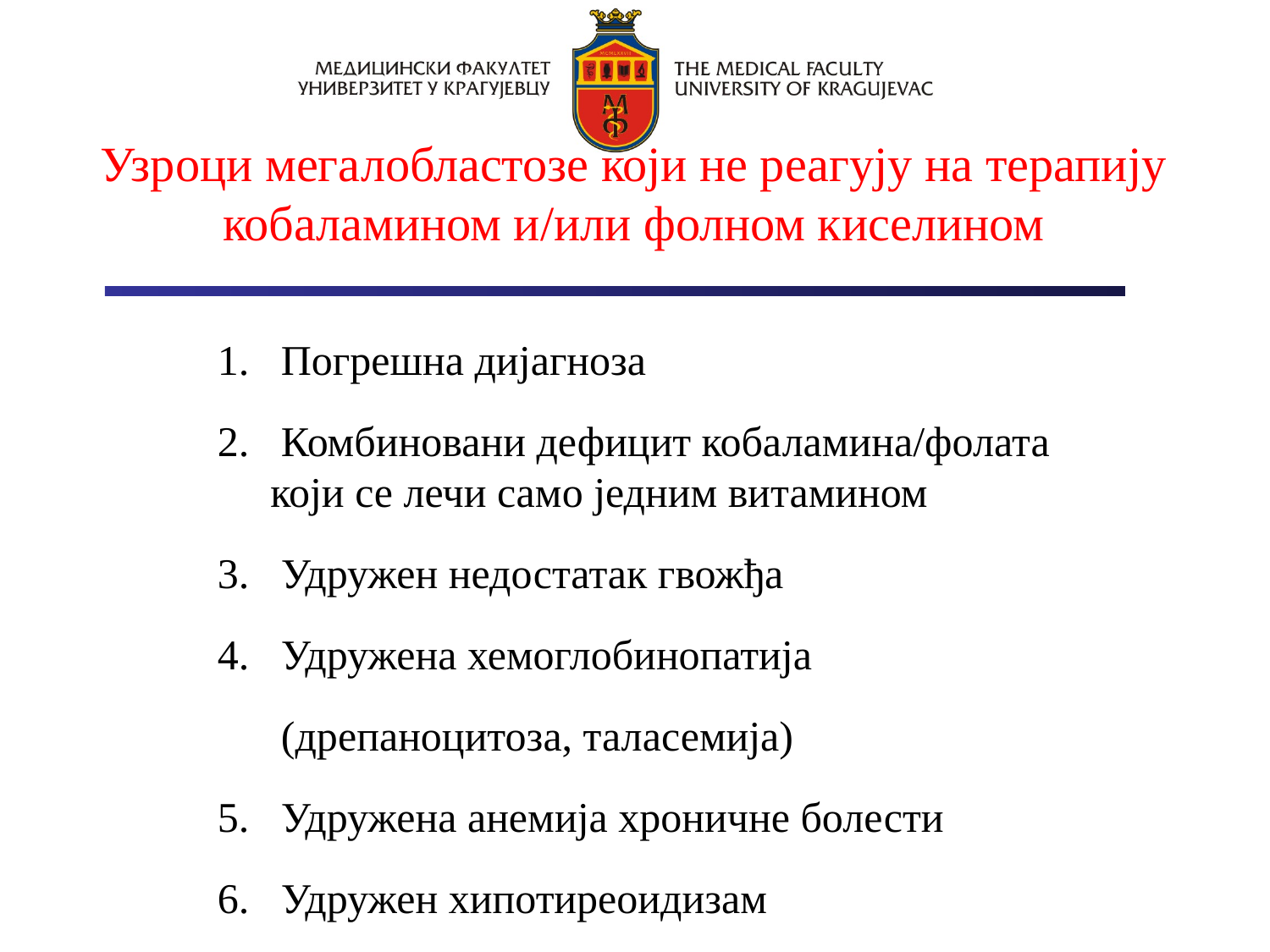

Узроци мегалобластозе који не реагују на терапију кобаламином и/или фолном киселином

Погрешна дијагноза
Комбиновани дефицит кобаламина/фолата
     који се лечи само једним витамином
Удружен недостатак гвожђа
Удружена хемоглобинопатија (дрепаноцитоза, таласемија)
Удружена анемија хроничне болести
Удружен хипотиреоидизам